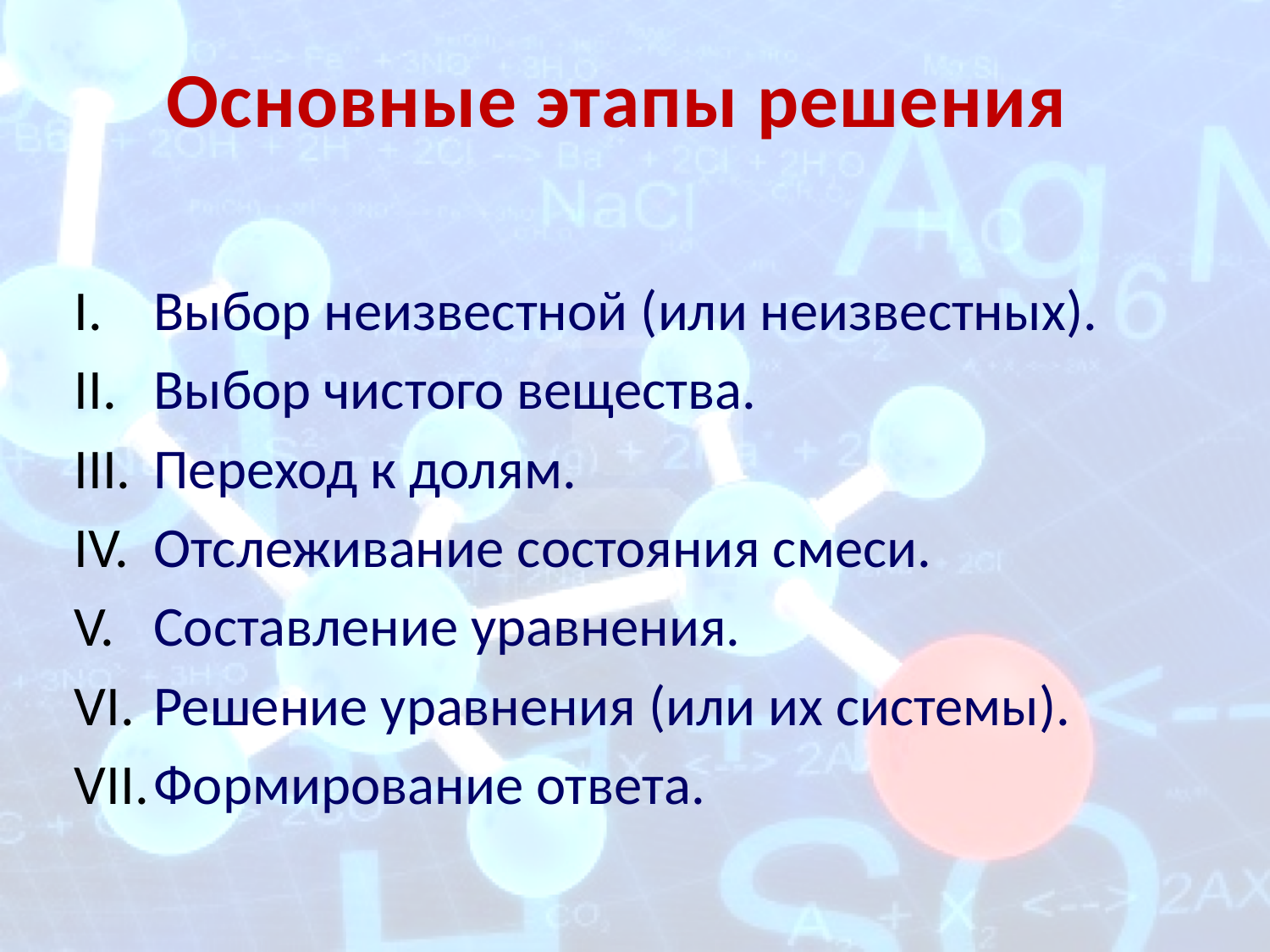

# Основные этапы решения
Выбор неизвестной (или неизвестных).
Выбор чистого вещества.
Переход к долям.
Отслеживание состояния смеси.
Составление уравнения.
Решение уравнения (или их системы).
Формирование ответа.